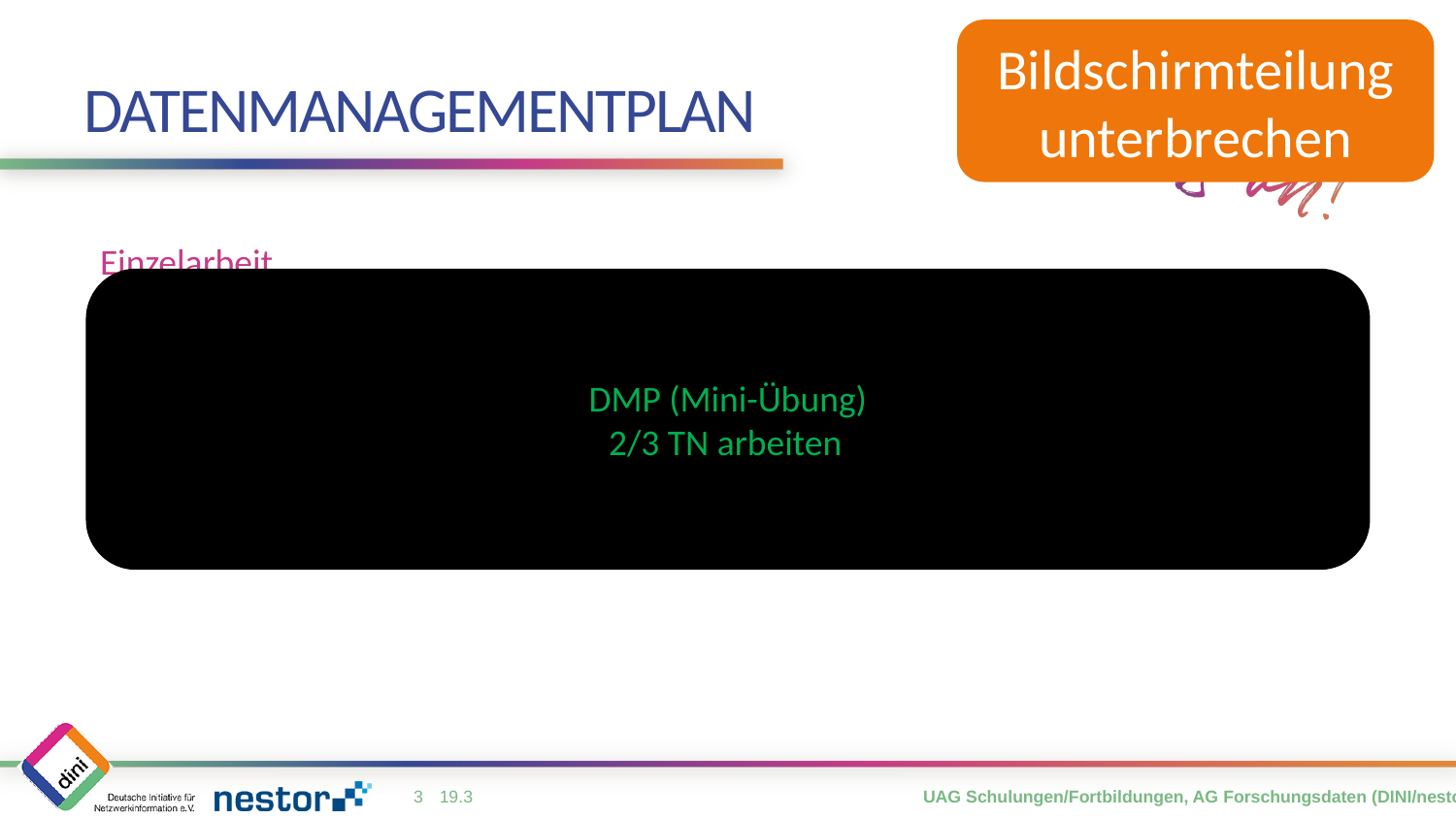

Bildschirmteilung unterbrechen
# Datenmanagementplan
Einzelarbeit
DMP (Mini-Übung)
2/3 TN arbeiten
Erstelle einen eigenen Datenmanagementplan.
3
19.3